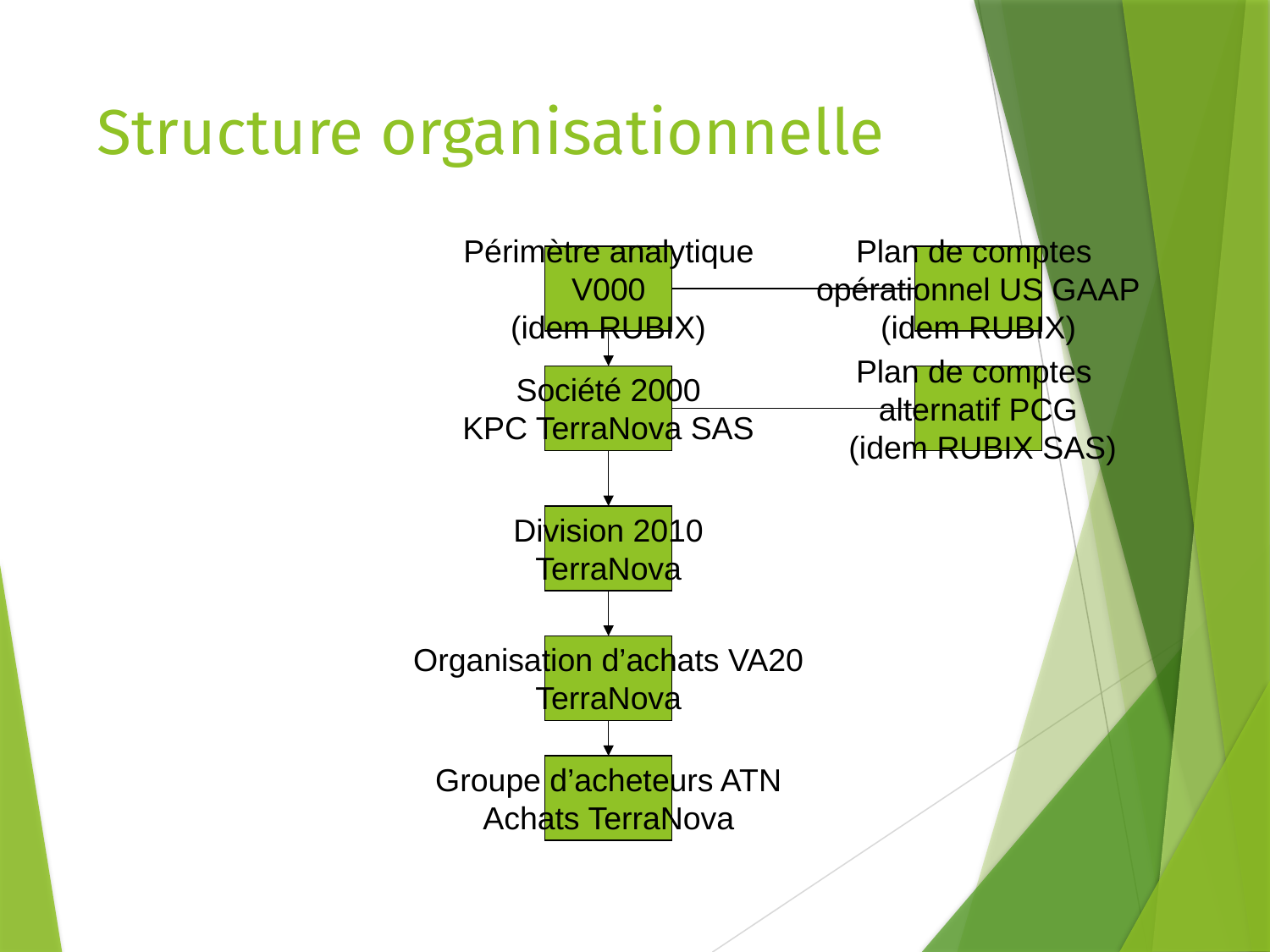

# Structure organisationnelle
Périmètre analytique
V000
(idem RUBIX)
Plan de comptes
opérationnel US GAAP
(idem RUBIX)
Société 2000
KPC TerraNova SAS
Plan de comptes
alternatif PCG
 (idem RUBIX SAS)
Division 2010
TerraNova
Organisation d’achats VA20
TerraNova
Groupe d’acheteurs ATN
Achats TerraNova